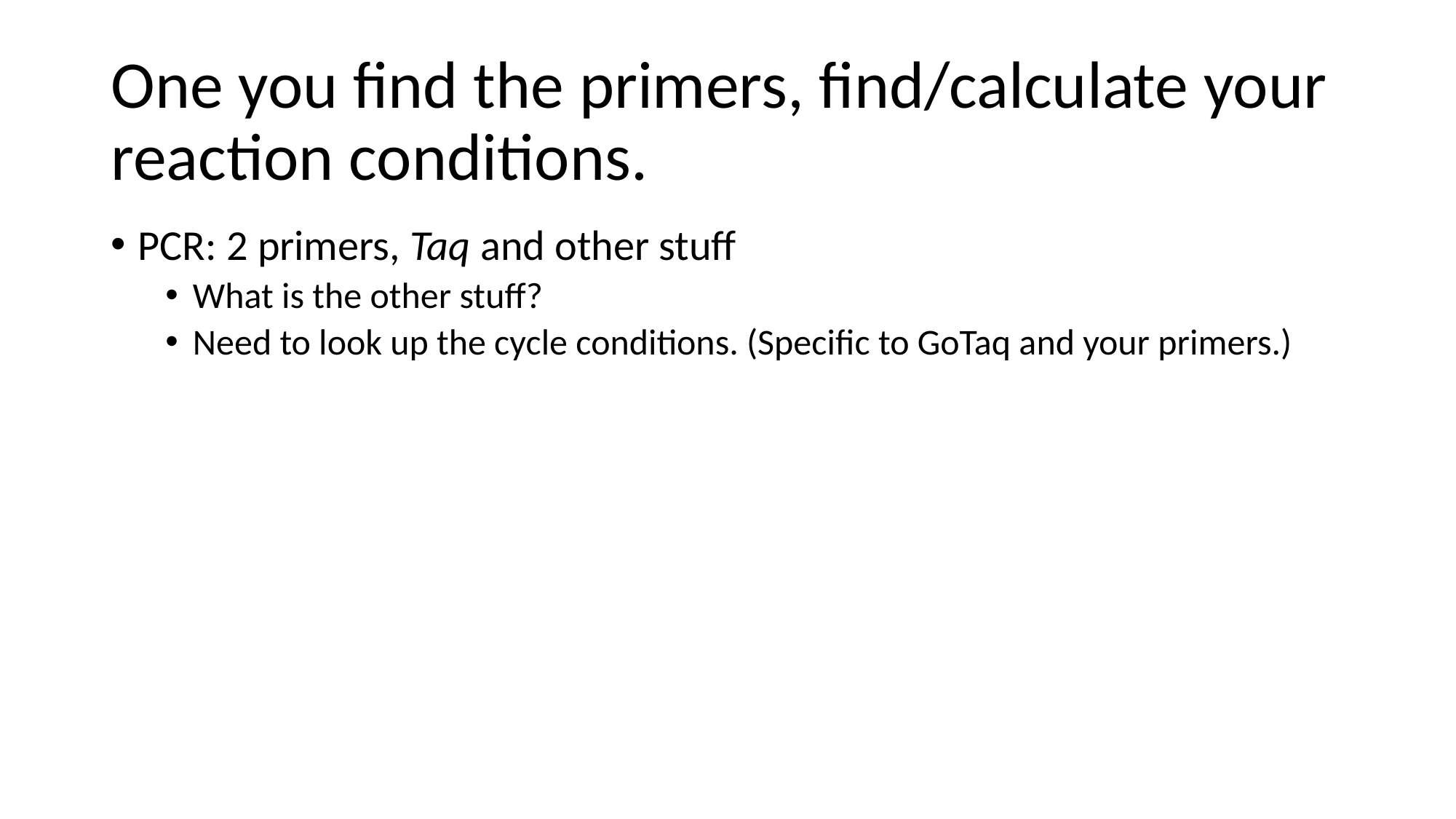

# One you find the primers, find/calculate your reaction conditions.
PCR: 2 primers, Taq and other stuff
What is the other stuff?
Need to look up the cycle conditions. (Specific to GoTaq and your primers.)